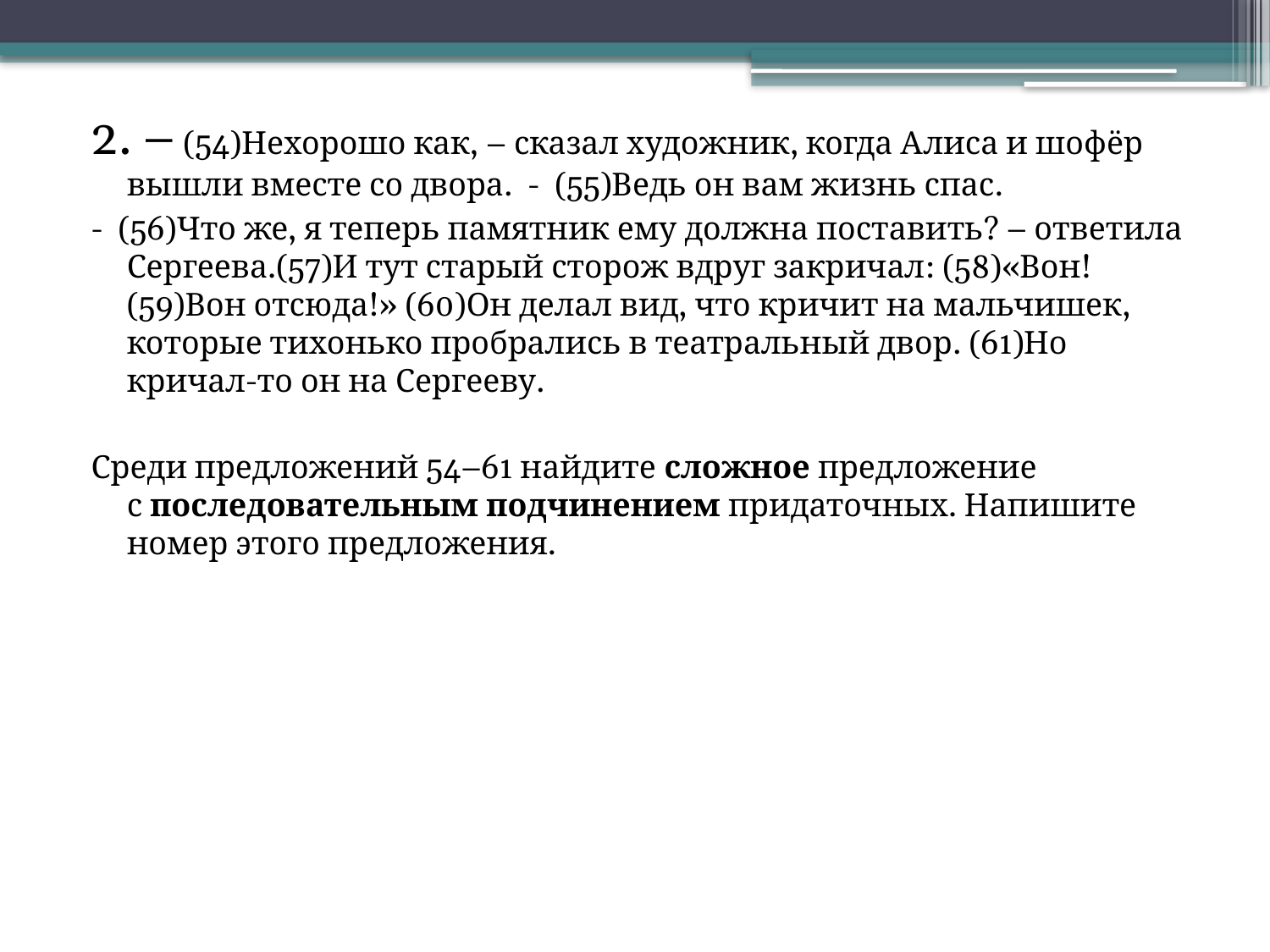

2. – (54)Нехорошо как, – сказал художник, когда Алиса и шофёр вышли вместе со двора.  -  (55)Ведь он вам жизнь спас.
-  (56)Что же, я теперь памятник ему должна поставить? – ответила Сергеева.(57)И тут старый сторож вдруг закричал: (58)«Вон! (59)Вон отсюда!» (60)Он делал вид, что кричит на мальчишек, которые тихонько пробрались в театральный двор. (61)Но кричал-то он на Сергееву.

Среди предложений 54–61 найдите сложное предложение с последовательным подчинением придаточных. Напишите номер этого предложения.